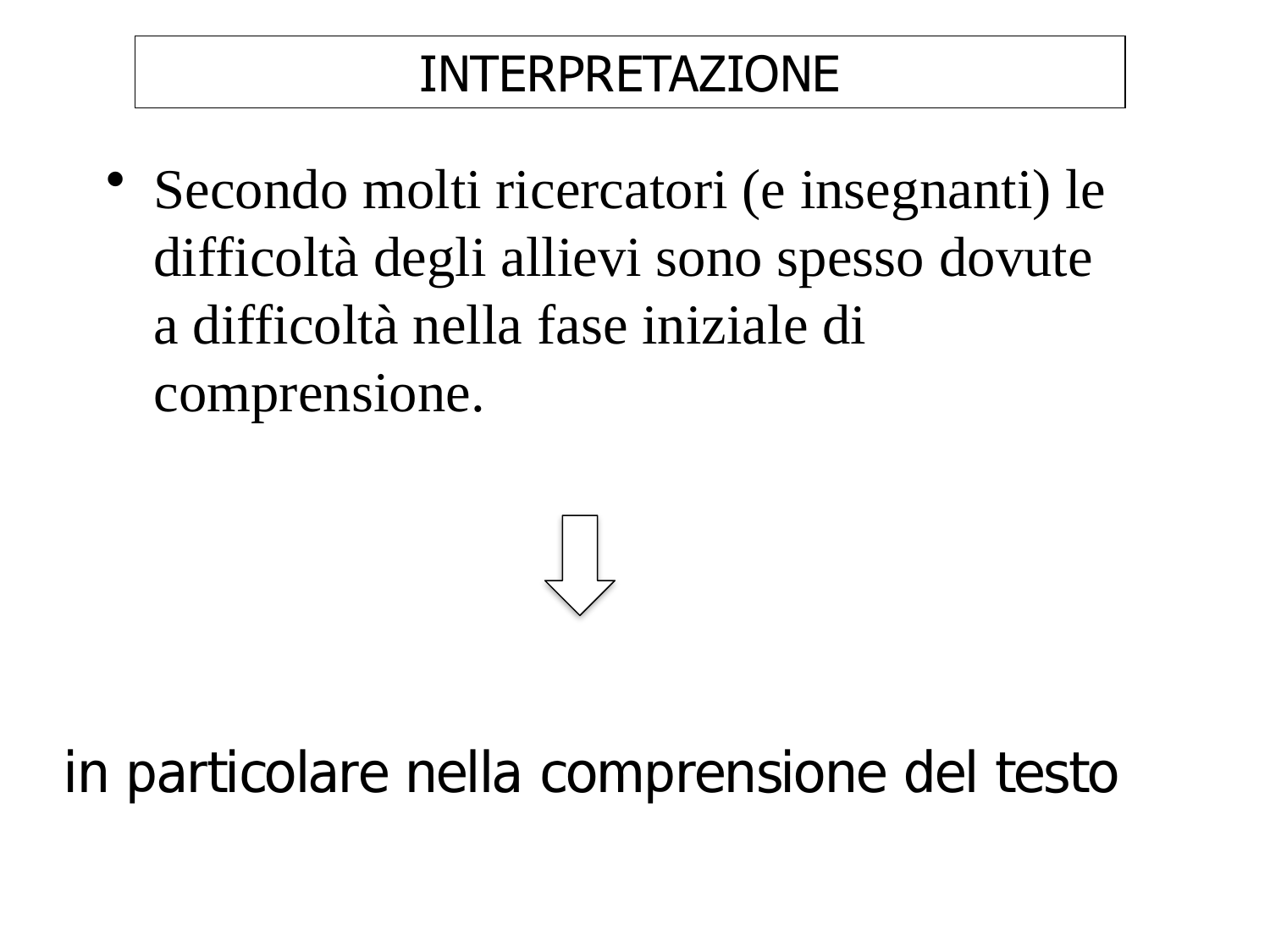

INTERPRETAZIONE
Secondo molti ricercatori (e insegnanti) le difficoltà degli allievi sono spesso dovute a difficoltà nella fase iniziale di comprensione.

in particolare nella comprensione del testo